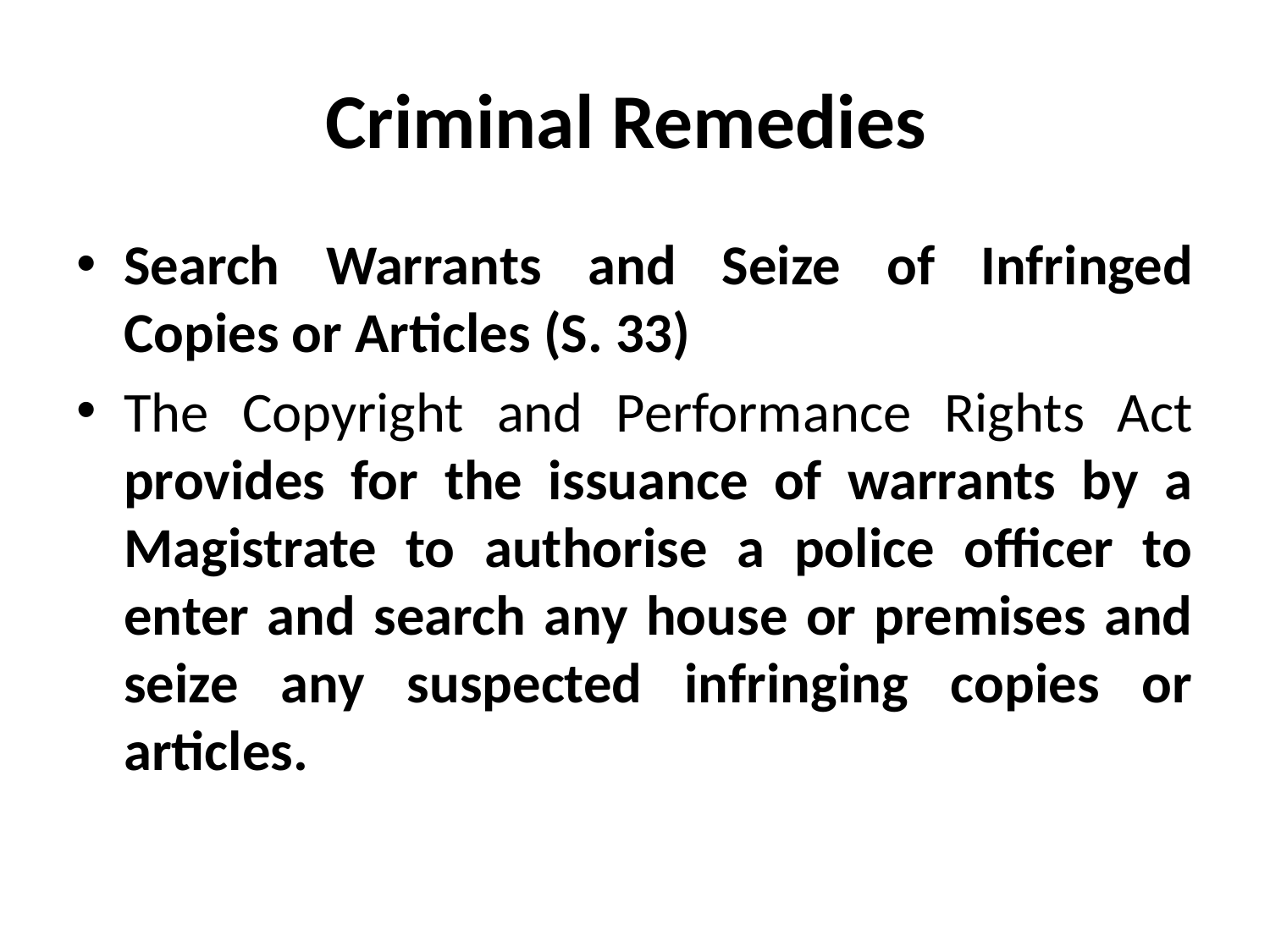

# Criminal Remedies
Search Warrants and Seize of Infringed Copies or Articles (S. 33)
The Copyright and Performance Rights Act provides for the issuance of warrants by a Magistrate to authorise a police officer to enter and search any house or premises and seize any suspected infringing copies or articles.